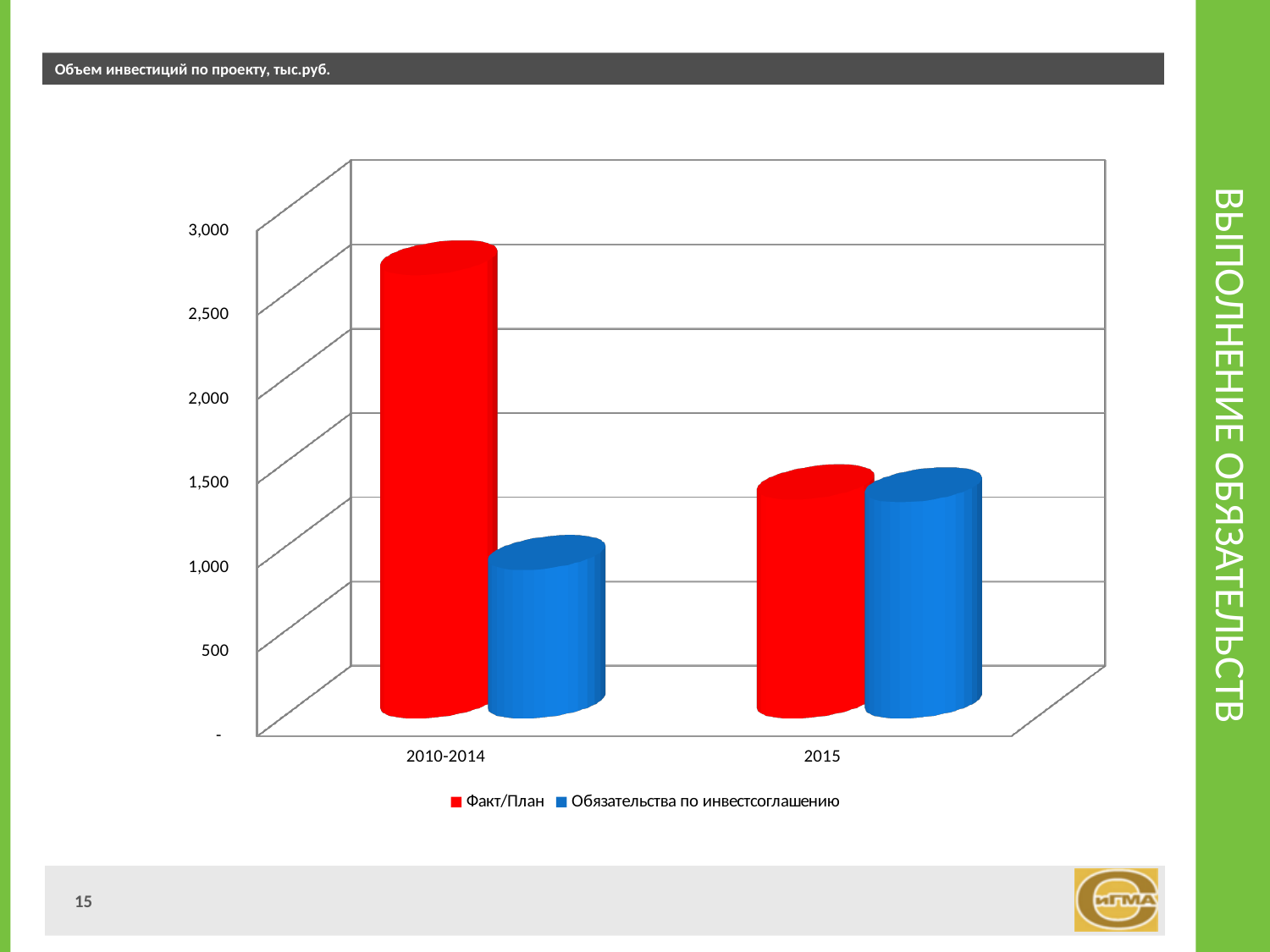

Объем инвестиций по проекту, тыс.руб.
# Выполнение обязательств

[unsupported chart]

15